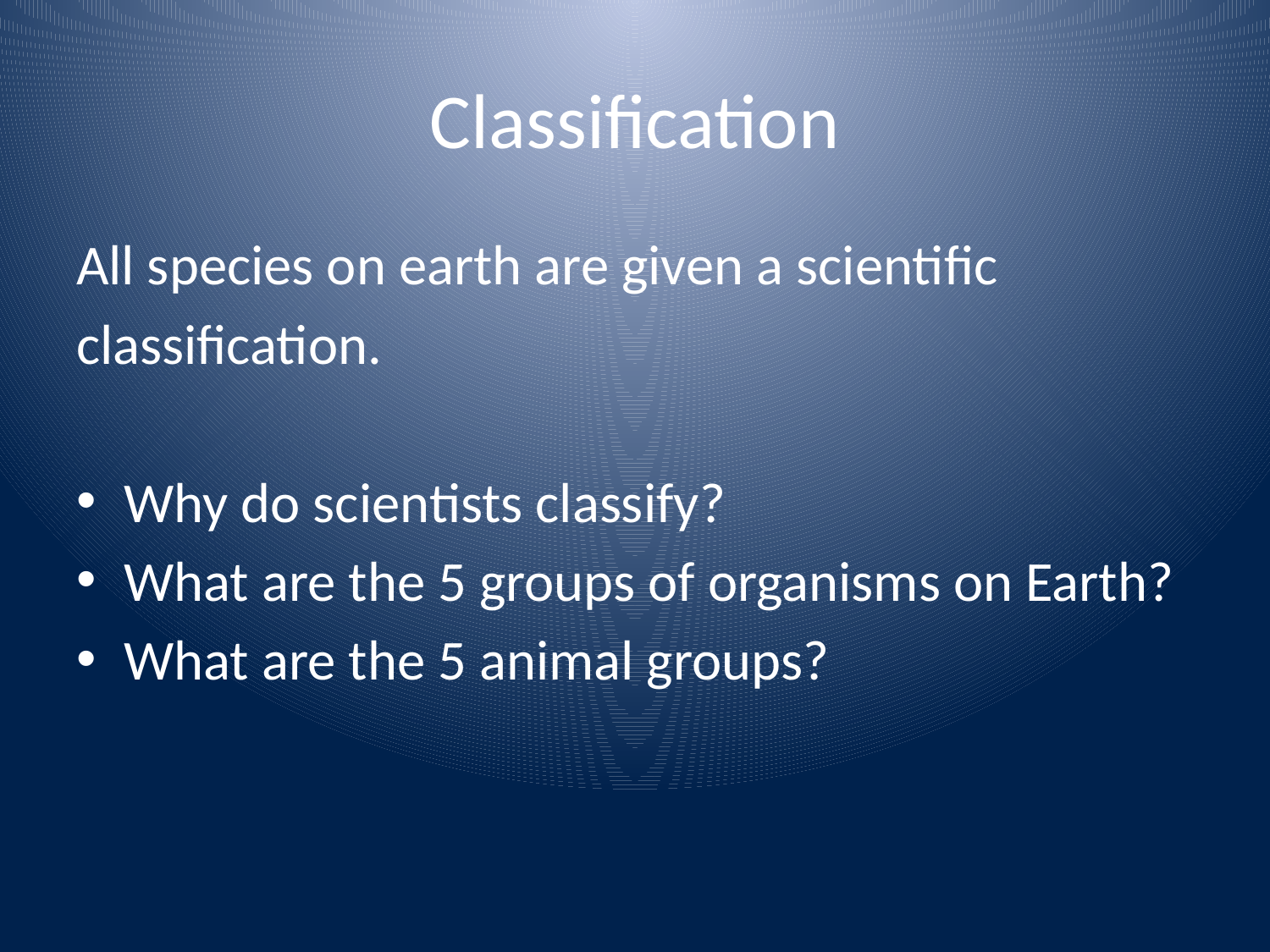

# Classification
All species on earth are given a scientific
classification.

Why do scientists classify?
What are the 5 groups of organisms on Earth?
What are the 5 animal groups?